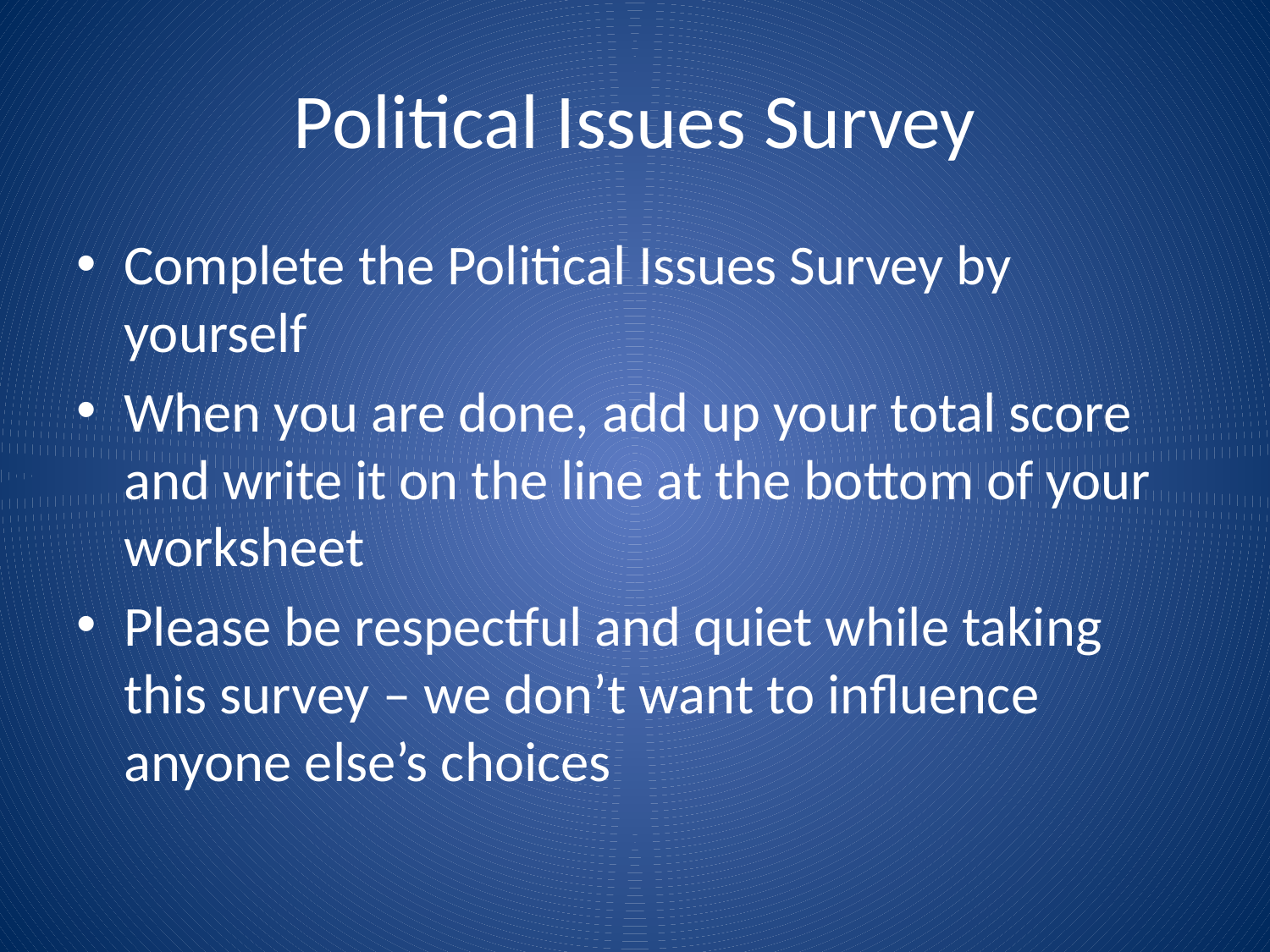

# Political Issues Survey
Complete the Political Issues Survey by yourself
When you are done, add up your total score and write it on the line at the bottom of your worksheet
Please be respectful and quiet while taking this survey – we don’t want to influence anyone else’s choices